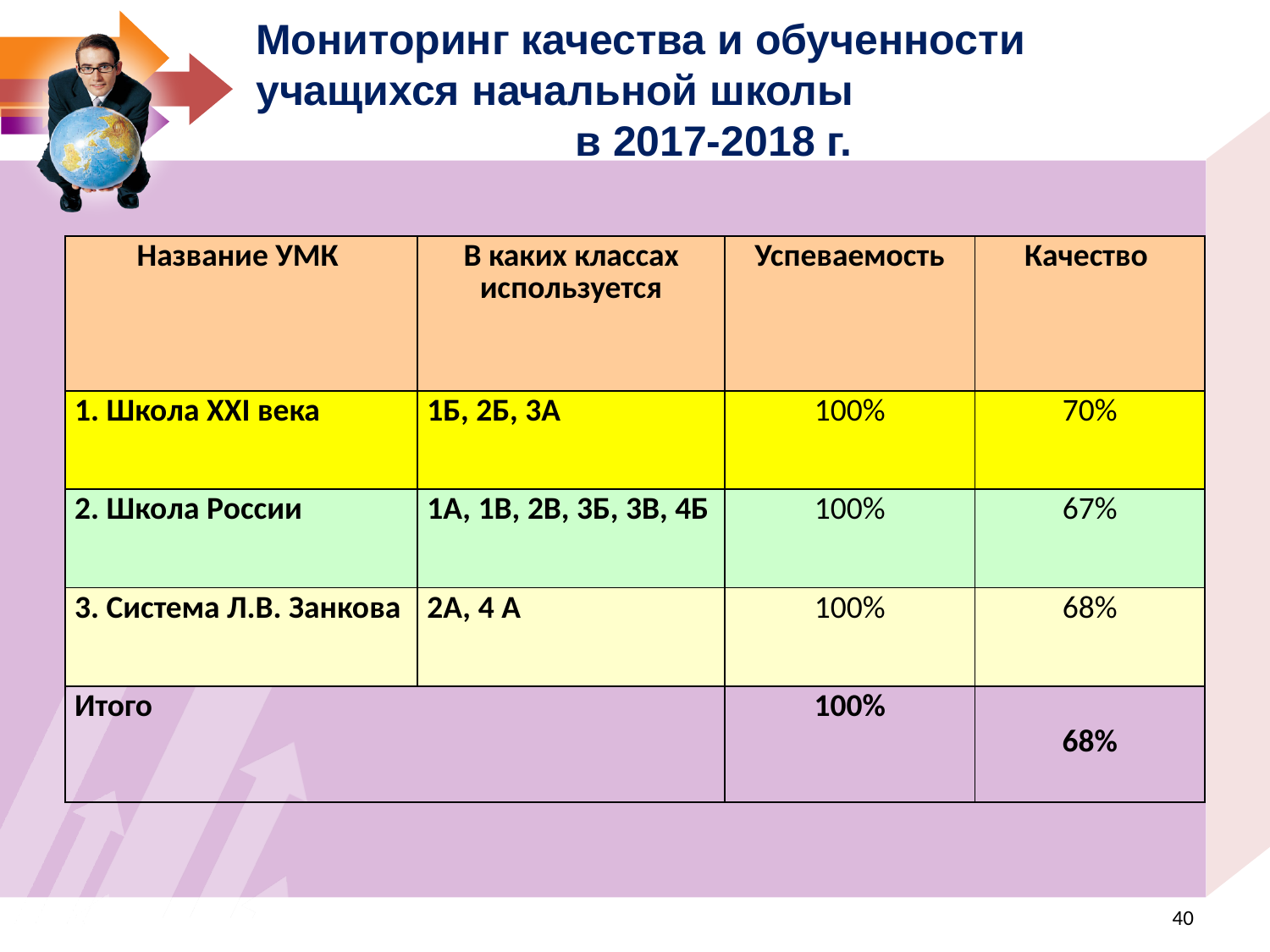

Мониторинг качества и обученности учащихся начальной школы
в 2017-2018 г.
| Название УМК | В каких классах используется | Успеваемость | Качество |
| --- | --- | --- | --- |
| 1. Школа XXI века | 1Б, 2Б, 3А | 100% | 70% |
| 2. Школа России | 1А, 1В, 2В, 3Б, 3В, 4Б | 100% | 67% |
| 3. Система Л.В. Занкова | 2А, 4 А | 100% | 68% |
| Итого |  | 100% | 68% |
40